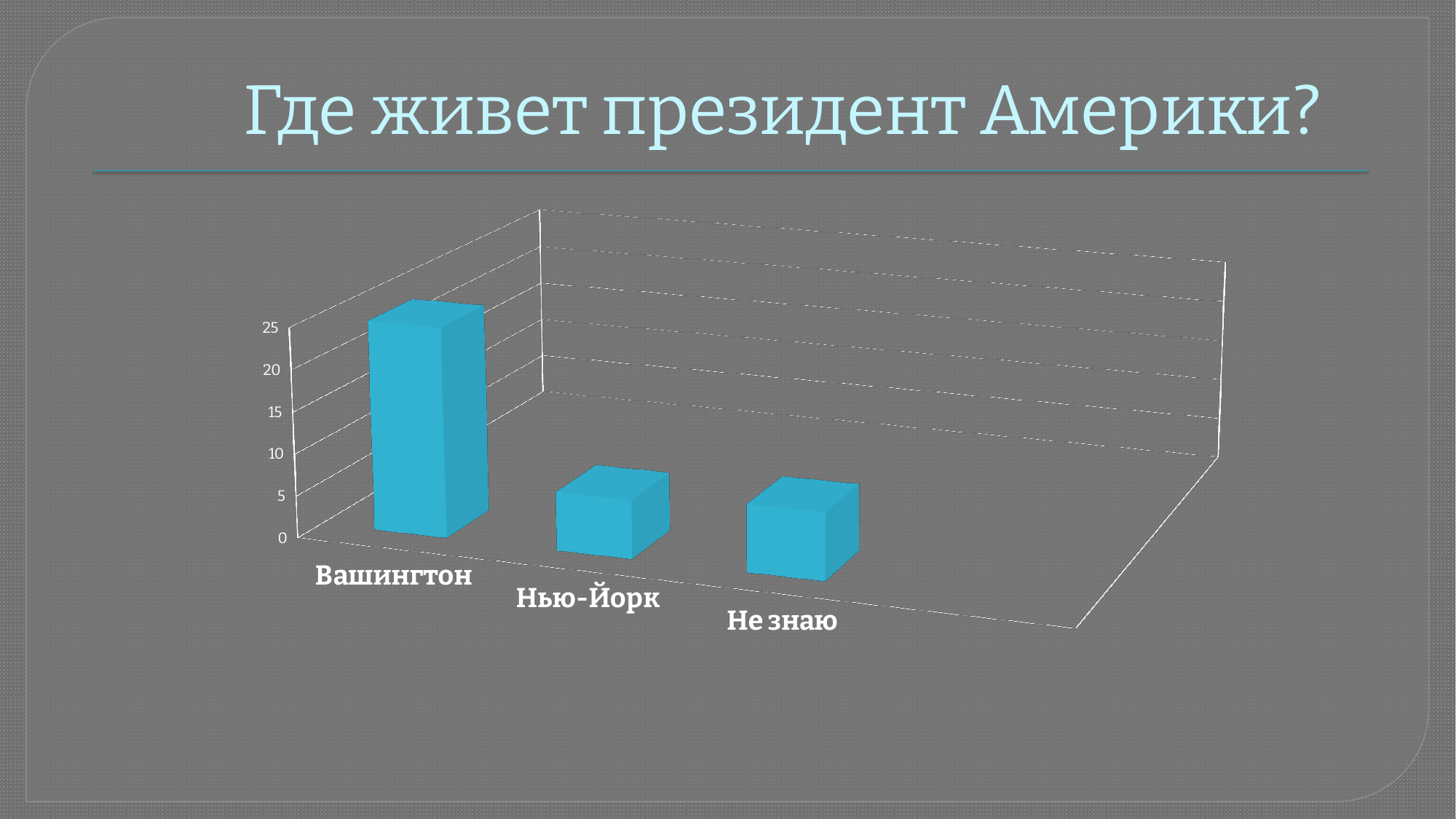

# Где живет президент Америки?

[unsupported chart]